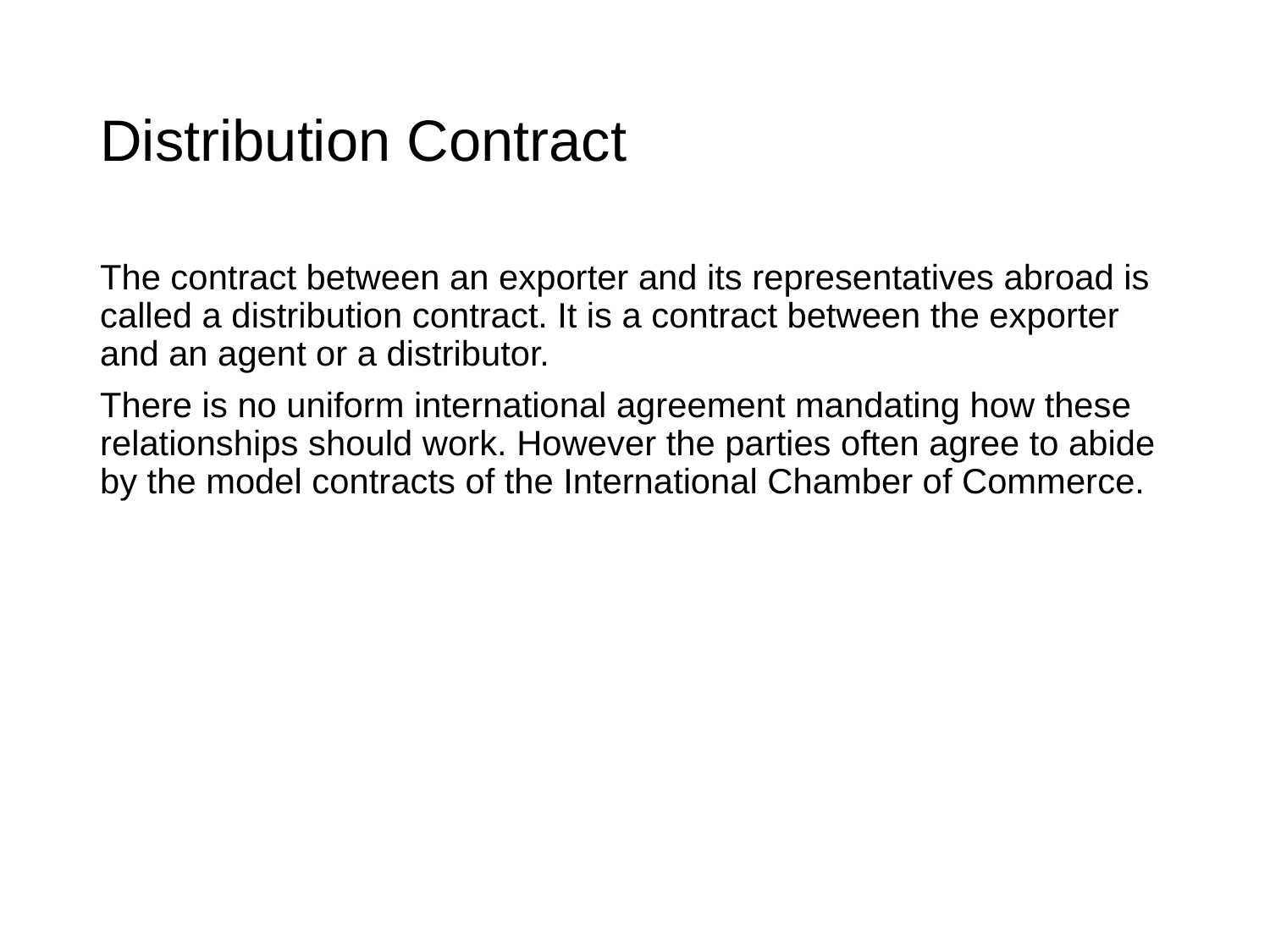

# Distribution Contract
The contract between an exporter and its representatives abroad is called a distribution contract. It is a contract between the exporter and an agent or a distributor.
There is no uniform international agreement mandating how these relationships should work. However the parties often agree to abide by the model contracts of the International Chamber of Commerce.